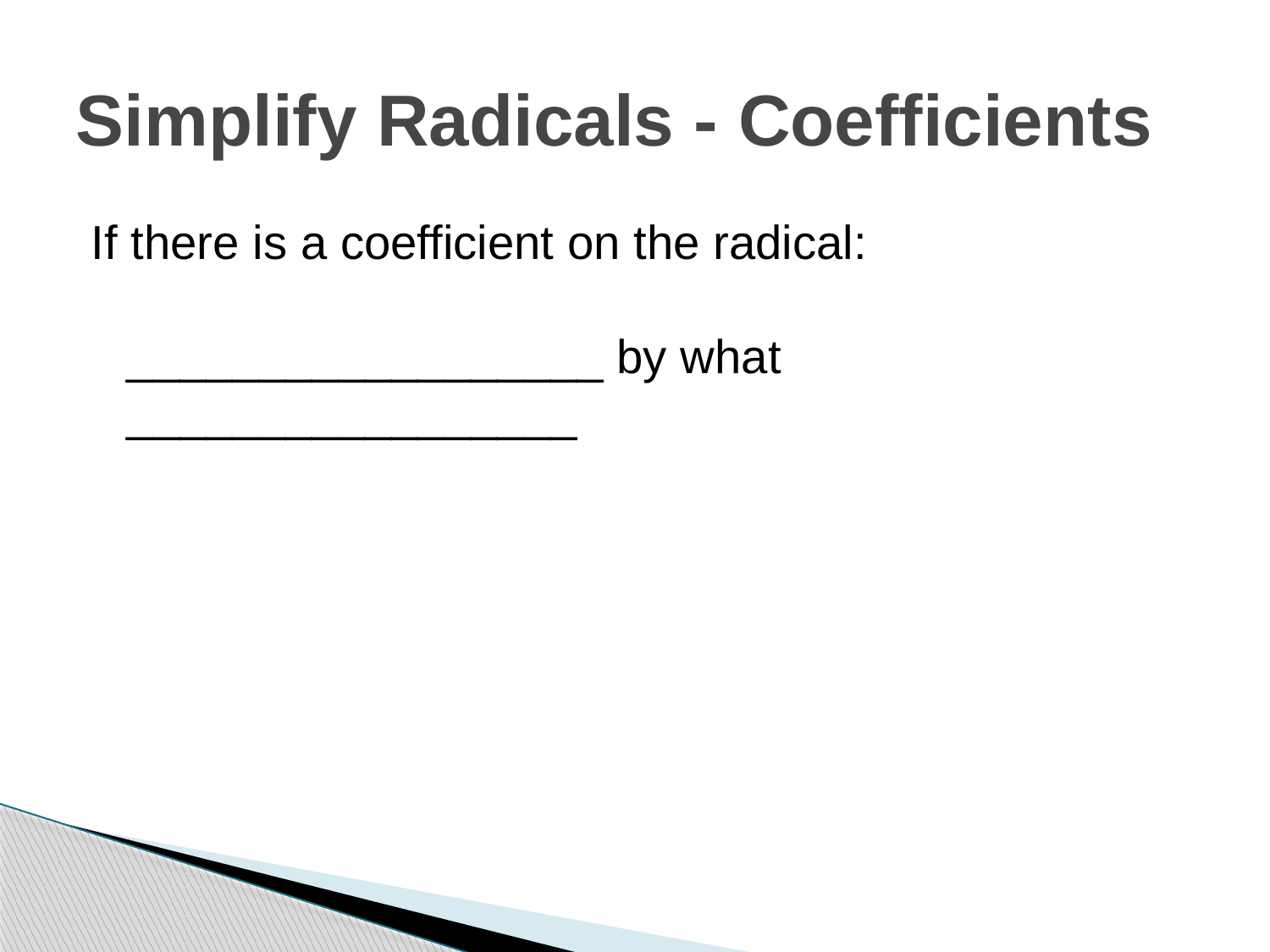

# Simplify Radicals - Coefficients
If there is a coefficient on the radical:
__________________ by what _________________